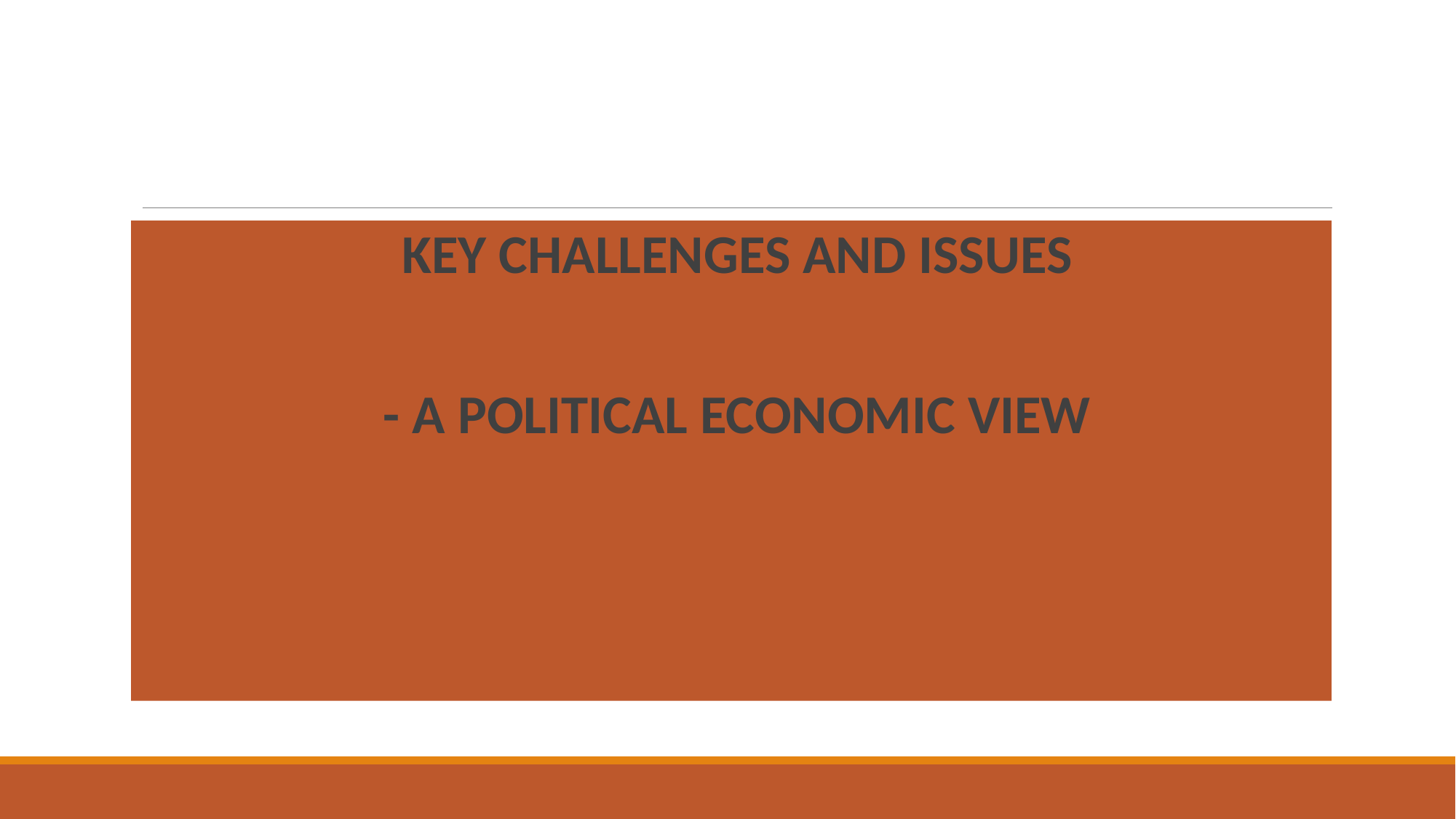

KEY CHALLENGES AND ISSUES

- A POLITICAL ECONOMIC VIEW